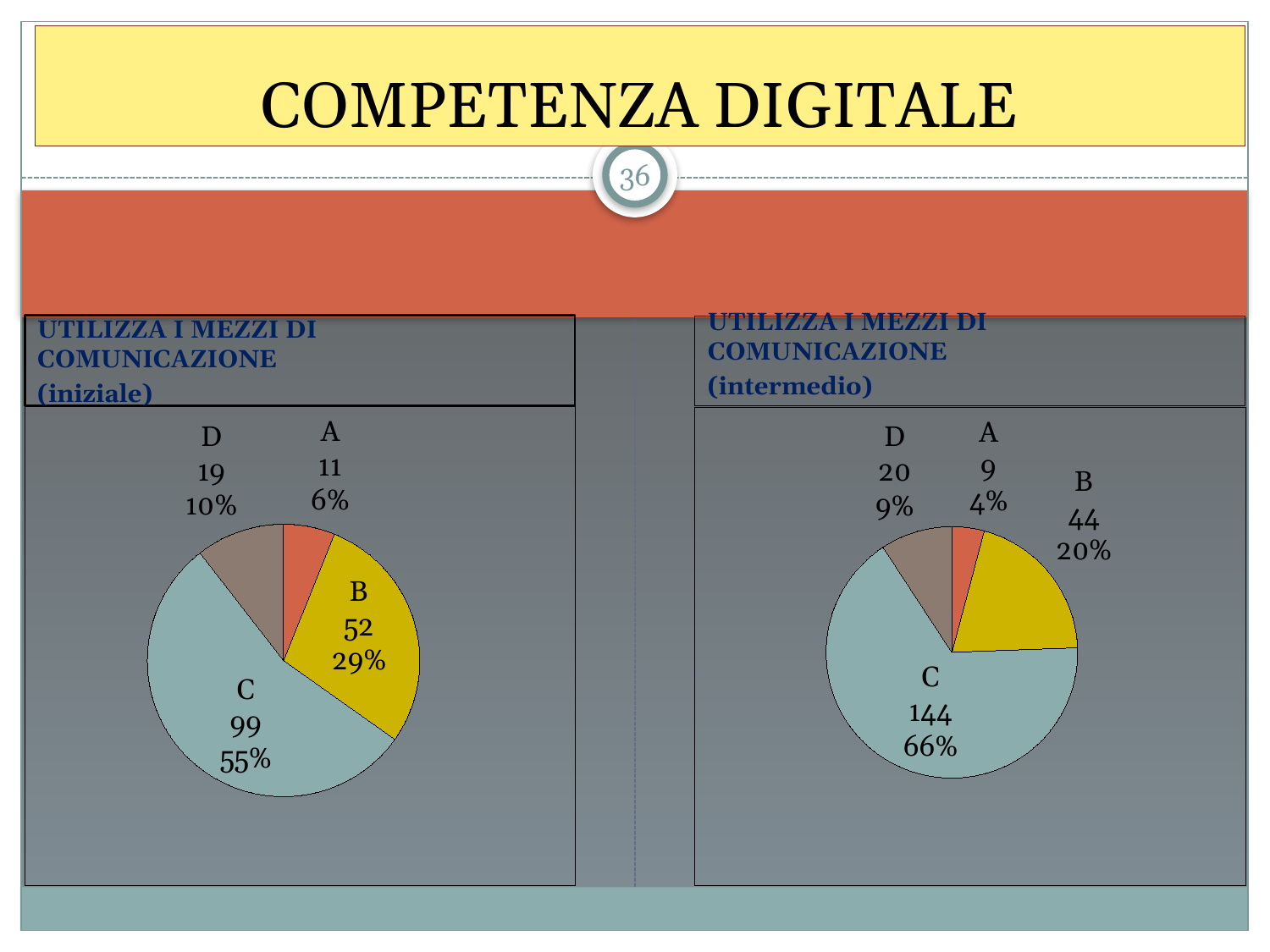

# COMPETENZA DIGITALE
36
UTILIZZA I MEZZI DI COMUNICAZIONE
(iniziale)
UTILIZZA I MEZZI DI COMUNICAZIONE
(intermedio)

### Chart

| Category | Vendite |
|---|---|
| A | 11.0 |
| B | 52.0 |
| C | 99.0 |
| D | 19.0 |

### Chart

| Category | Vendite |
|---|---|
| A | 9.0 |
| B | 44.0 |
| C | 144.0 |
| D | 20.0 |